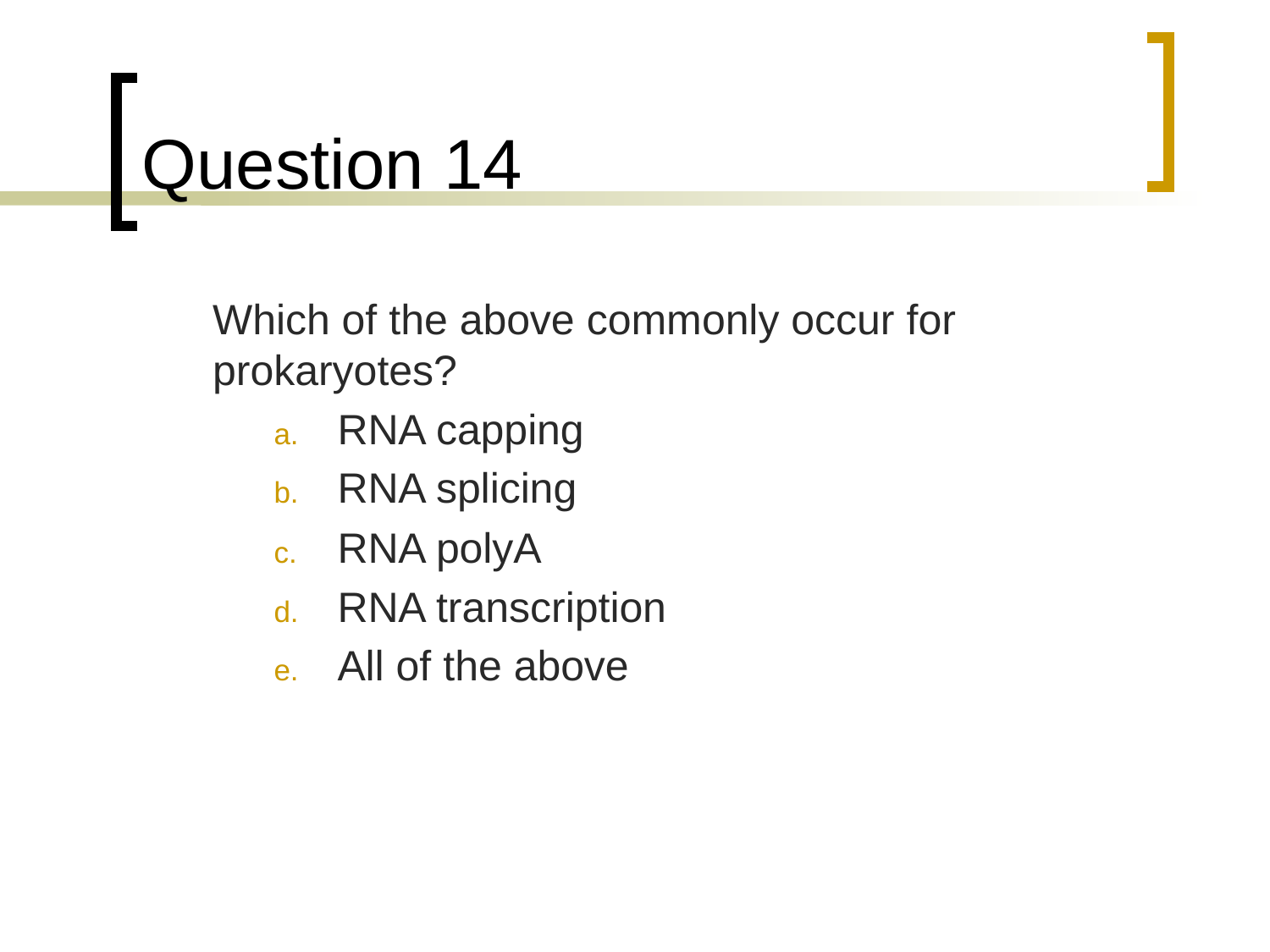

# Question 14
	Which of the above commonly occur for prokaryotes?
RNA capping
RNA splicing
RNA polyA
RNA transcription
All of the above